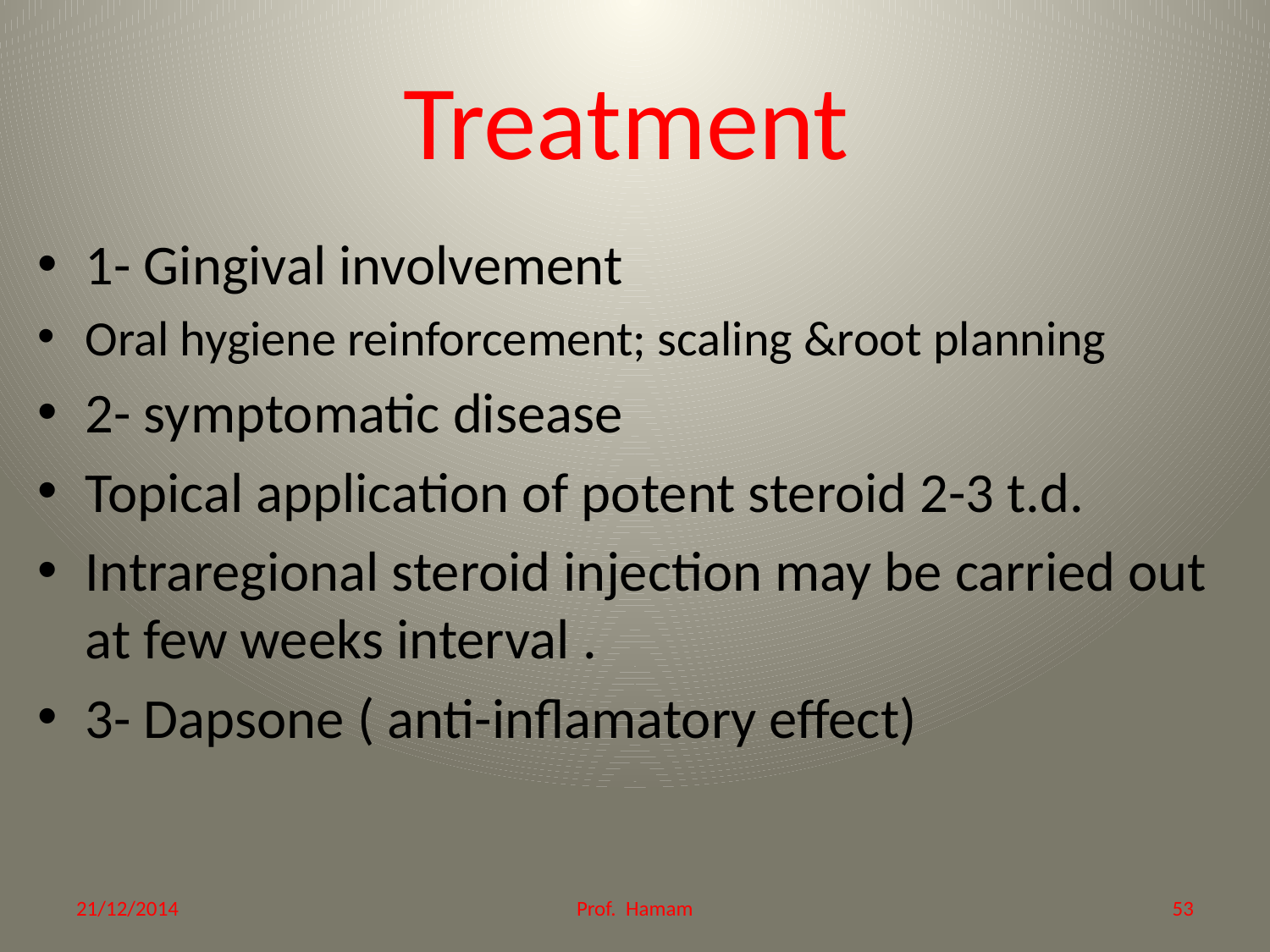

# Treatment
1- Gingival involvement
Oral hygiene reinforcement; scaling &root planning
2- symptomatic disease
Topical application of potent steroid 2-3 t.d.
Intraregional steroid injection may be carried out at few weeks interval .
3- Dapsone ( anti-inflamatory effect)
21/12/2014
Prof.  Hamam
53